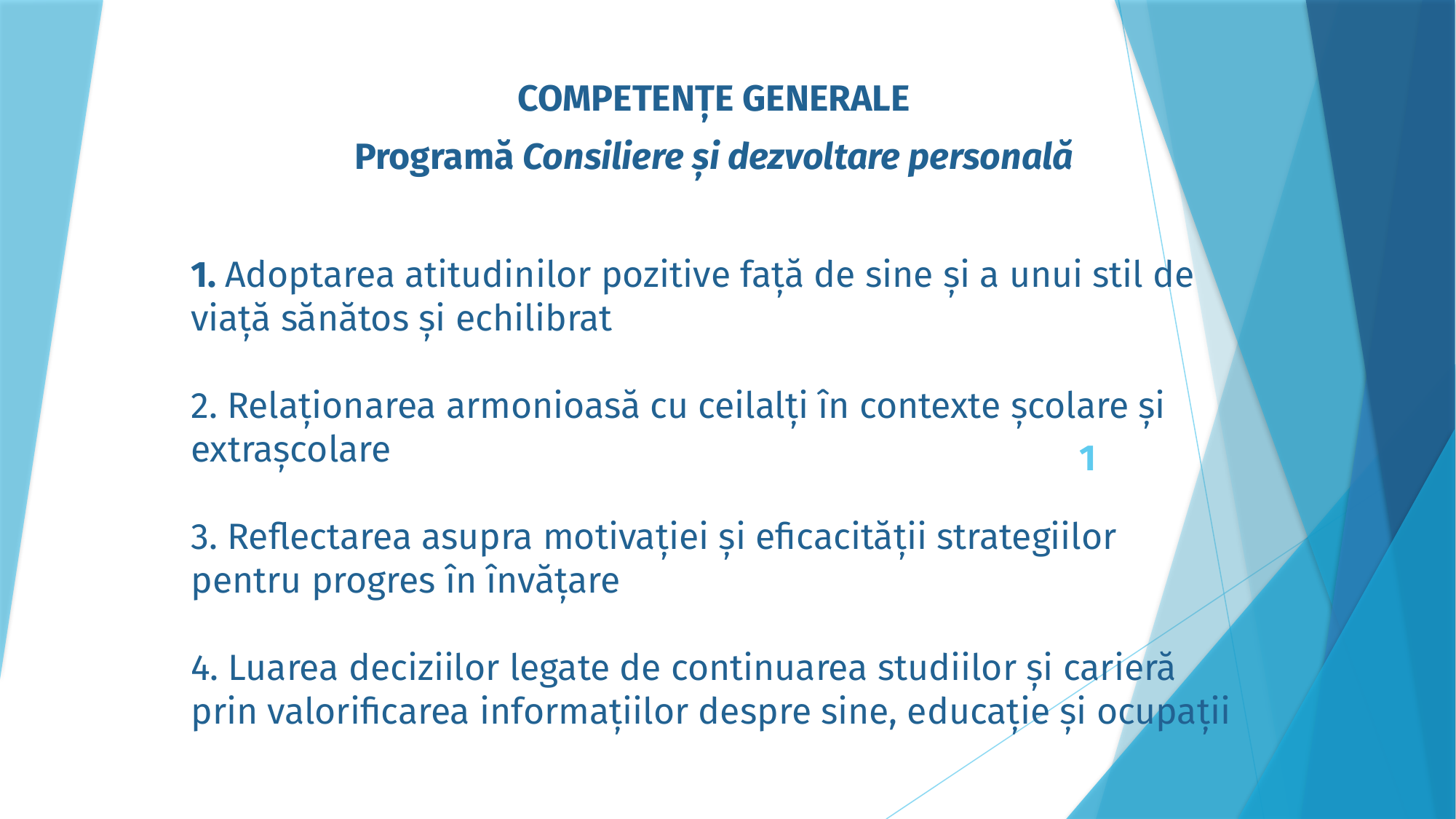

COMPETENȚE GENERALE
Programă Consiliere și dezvoltare personală

1. Adoptarea atitudinilor pozitive faţă de sine şi a unui stil de viaţă sănătos și echilibrat
 
2. Relaţionarea armonioasă cu ceilalţi în contexte școlare și extrașcolare
 
3. Reflectarea asupra motivației și eficacității strategiilor pentru progres în învățare
 
4. Luarea deciziilor legate de continuarea studiilor şi carieră prin valorificarea informațiilor despre sine, educație și ocupații

# 1